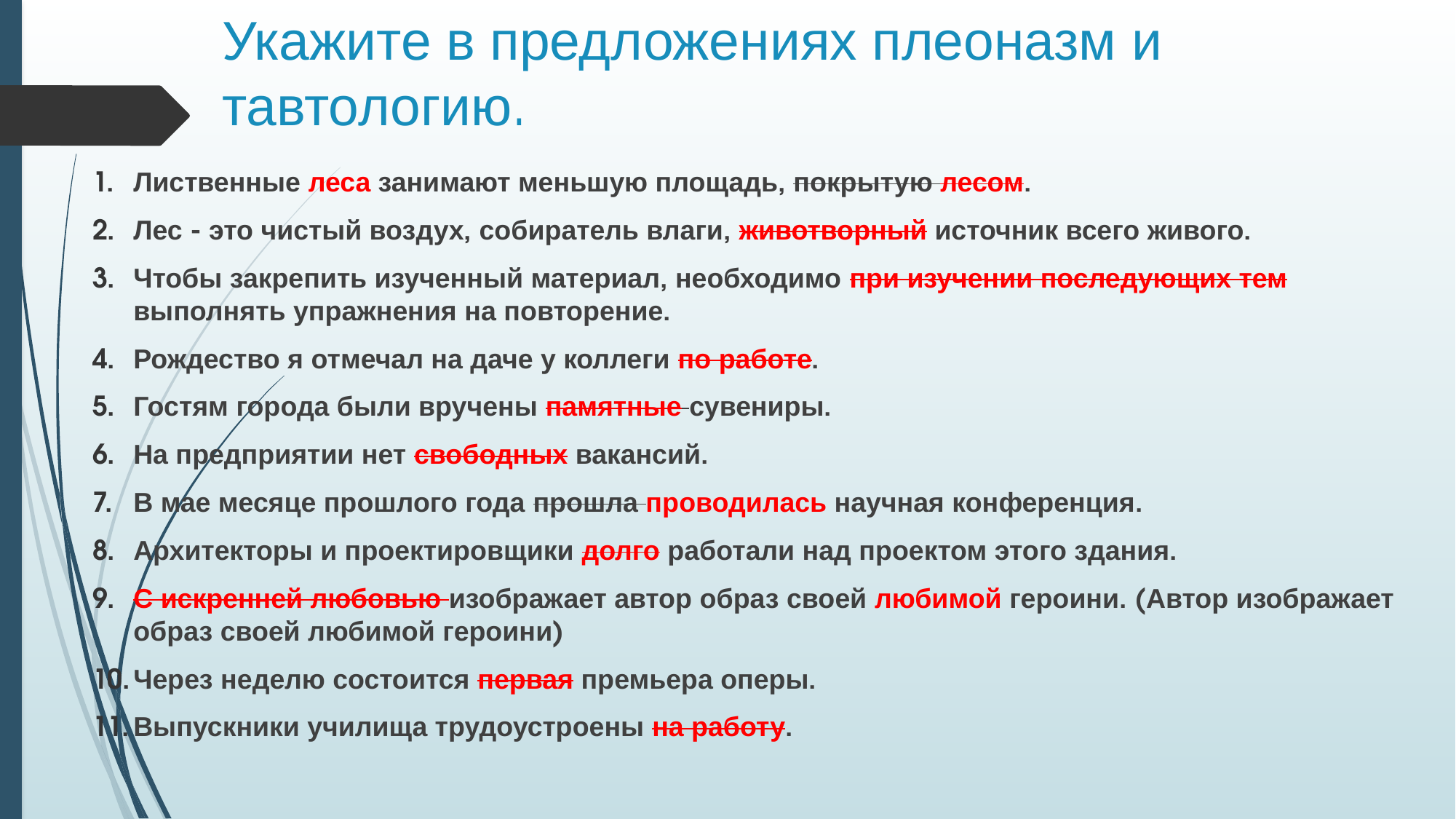

# Укажите в предложениях плеоназм и тавтологию.
Лиственные леса занимают меньшую площадь, покрытую лесом.
Лес - это чистый воздух, собиратель влаги, животворный источник всего живого.
Чтобы закрепить изученный материал, необходимо при изучении последующих тем выполнять упражнения на повторение.
Рождество я отмечал на даче у коллеги по работе.
Гостям города были вручены памятные сувениры.
На предприятии нет свободных вакансий.
В мае месяце прошлого года прошла проводилась научная конференция.
Архитекторы и проектировщики долго работали над проектом этого здания.
С искренней любовью изображает автор образ своей любимой героини. (Автор изображает образ своей любимой героини)
Через неделю состоится первая премьера оперы.
Выпускники училища трудоустроены на работу.